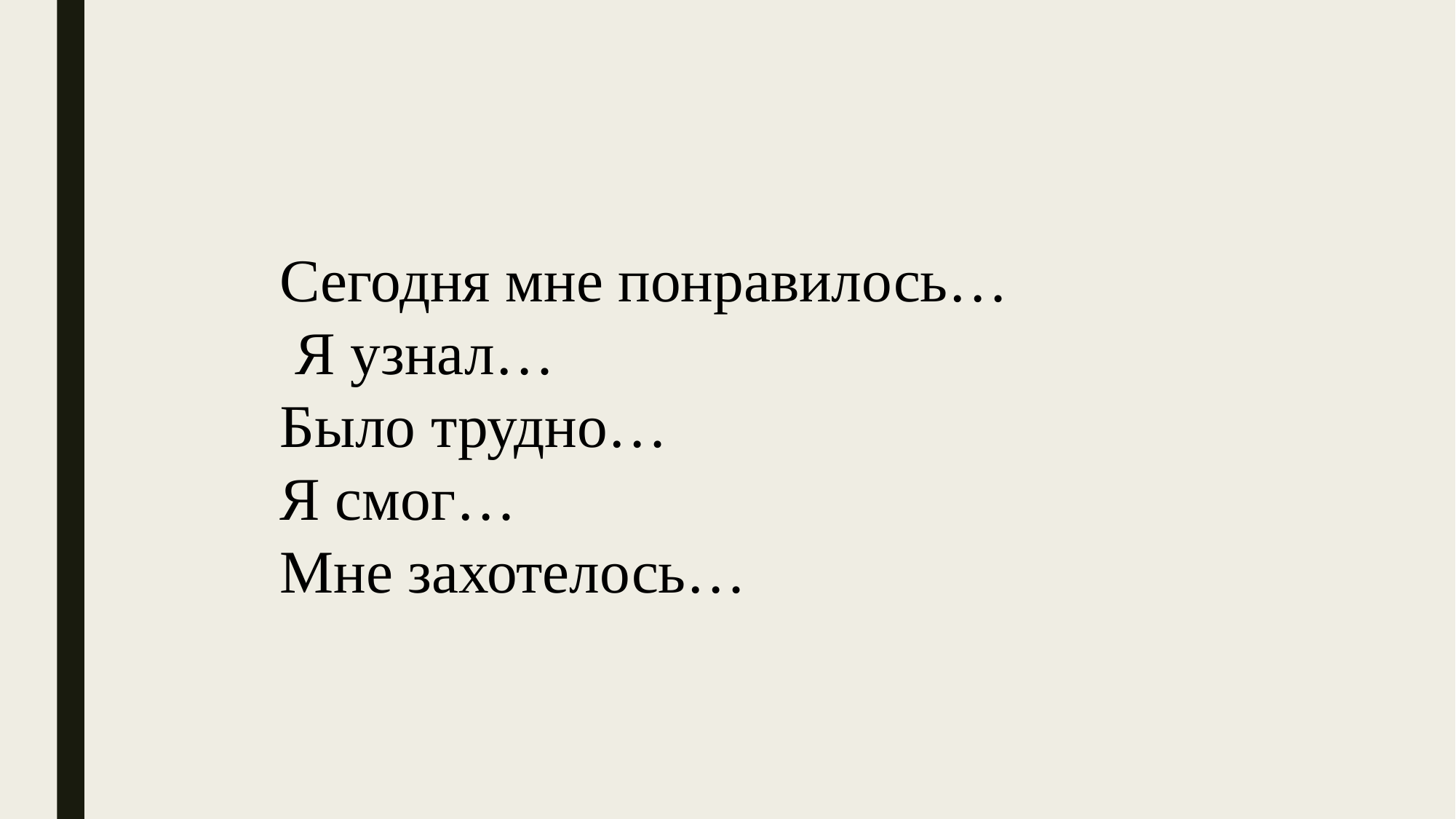

Сегодня мне понравилось…
 Я узнал…
Было трудно…
Я смог…
Мне захотелось…